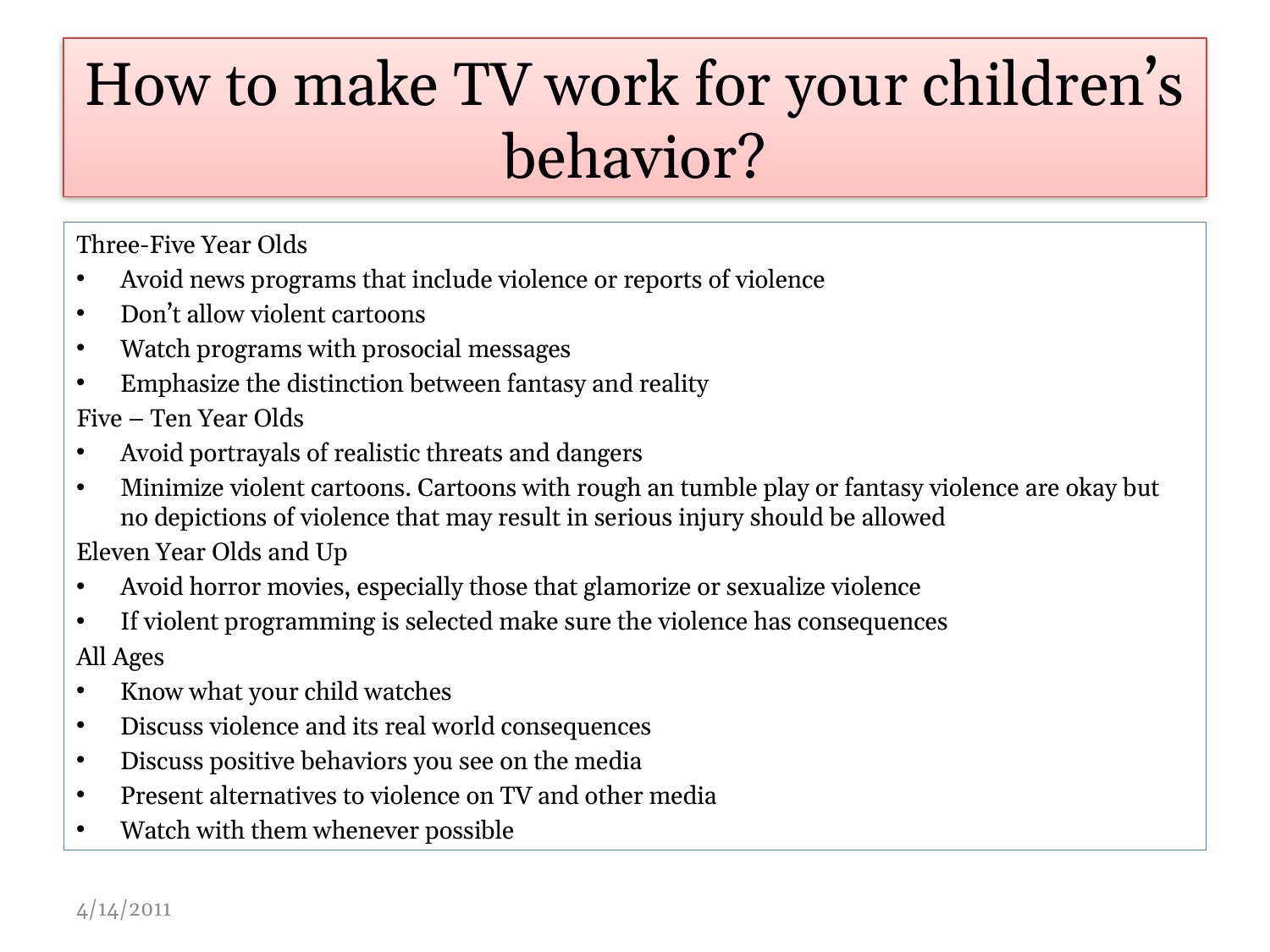

# How to make TV work for your children’s behavior?
Three-Five Year Olds
Avoid news programs that include violence or reports of violence
Don’t allow violent cartoons
Watch programs with prosocial messages
Emphasize the distinction between fantasy and reality
Five – Ten Year Olds
Avoid portrayals of realistic threats and dangers
Minimize violent cartoons. Cartoons with rough an tumble play or fantasy violence are okay but no depictions of violence that may result in serious injury should be allowed
Eleven Year Olds and Up
Avoid horror movies, especially those that glamorize or sexualize violence
If violent programming is selected make sure the violence has consequences
All Ages
Know what your child watches
Discuss violence and its real world consequences
Discuss positive behaviors you see on the media
Present alternatives to violence on TV and other media
Watch with them whenever possible
4/14/2011